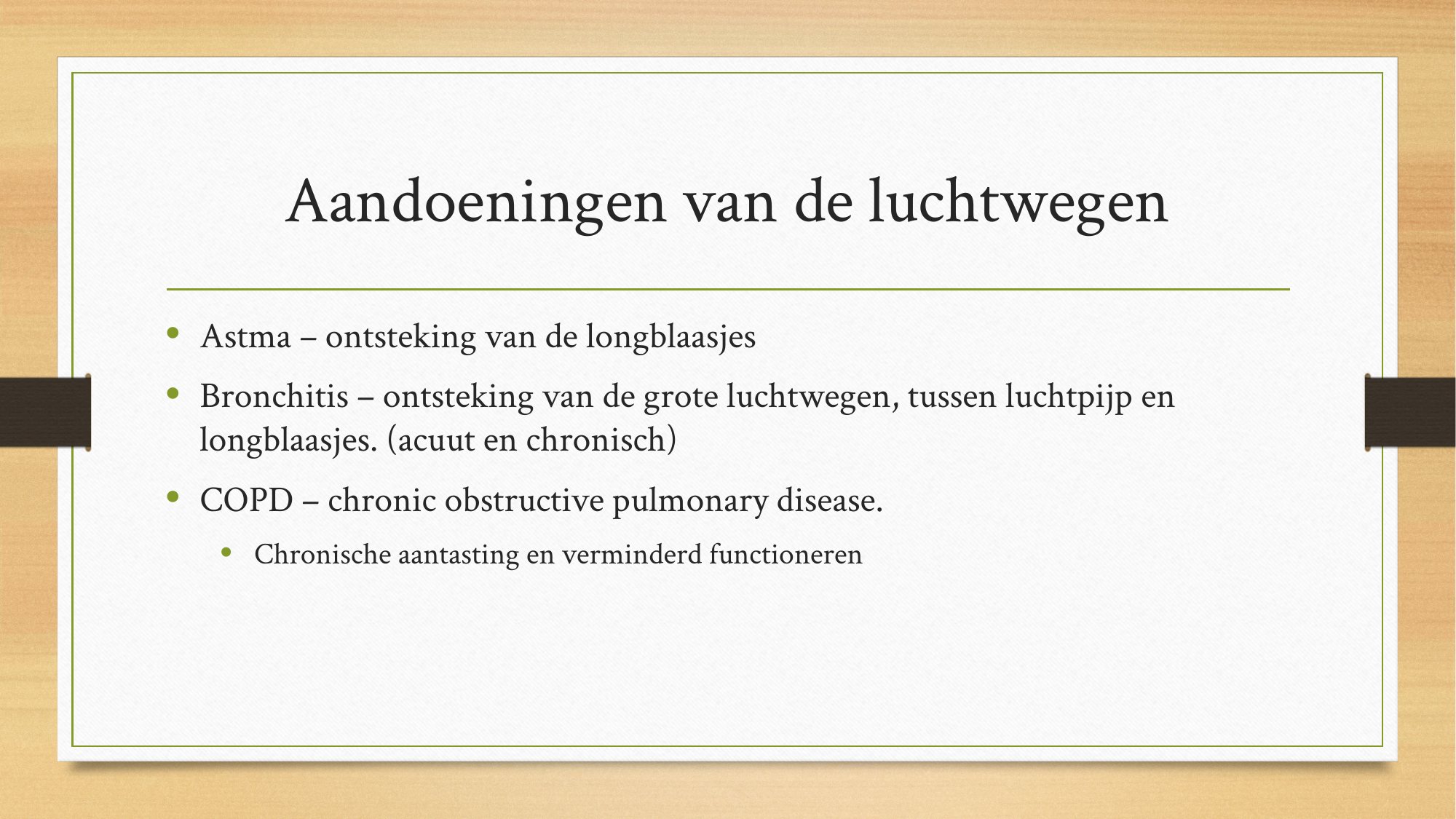

# Aandoeningen van de luchtwegen
Astma – ontsteking van de longblaasjes
Bronchitis – ontsteking van de grote luchtwegen, tussen luchtpijp en longblaasjes. (acuut en chronisch)
COPD – chronic obstructive pulmonary disease.
Chronische aantasting en verminderd functioneren